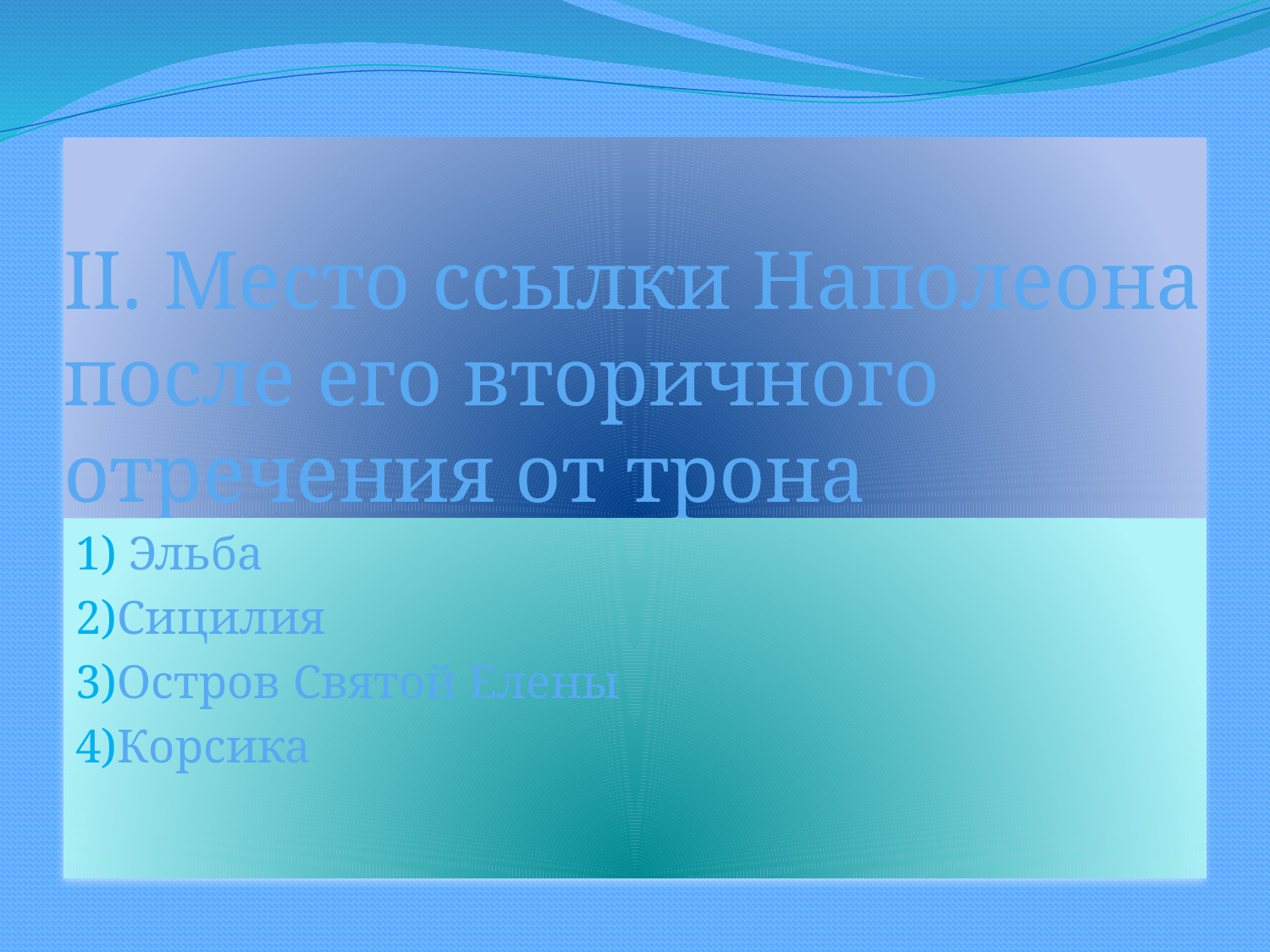

# II. Место ссылки Наполеона после его вторичного отречения от трона
1) Эльба
2)Сицилия
3)Остров Святой Елены
4)Корсика